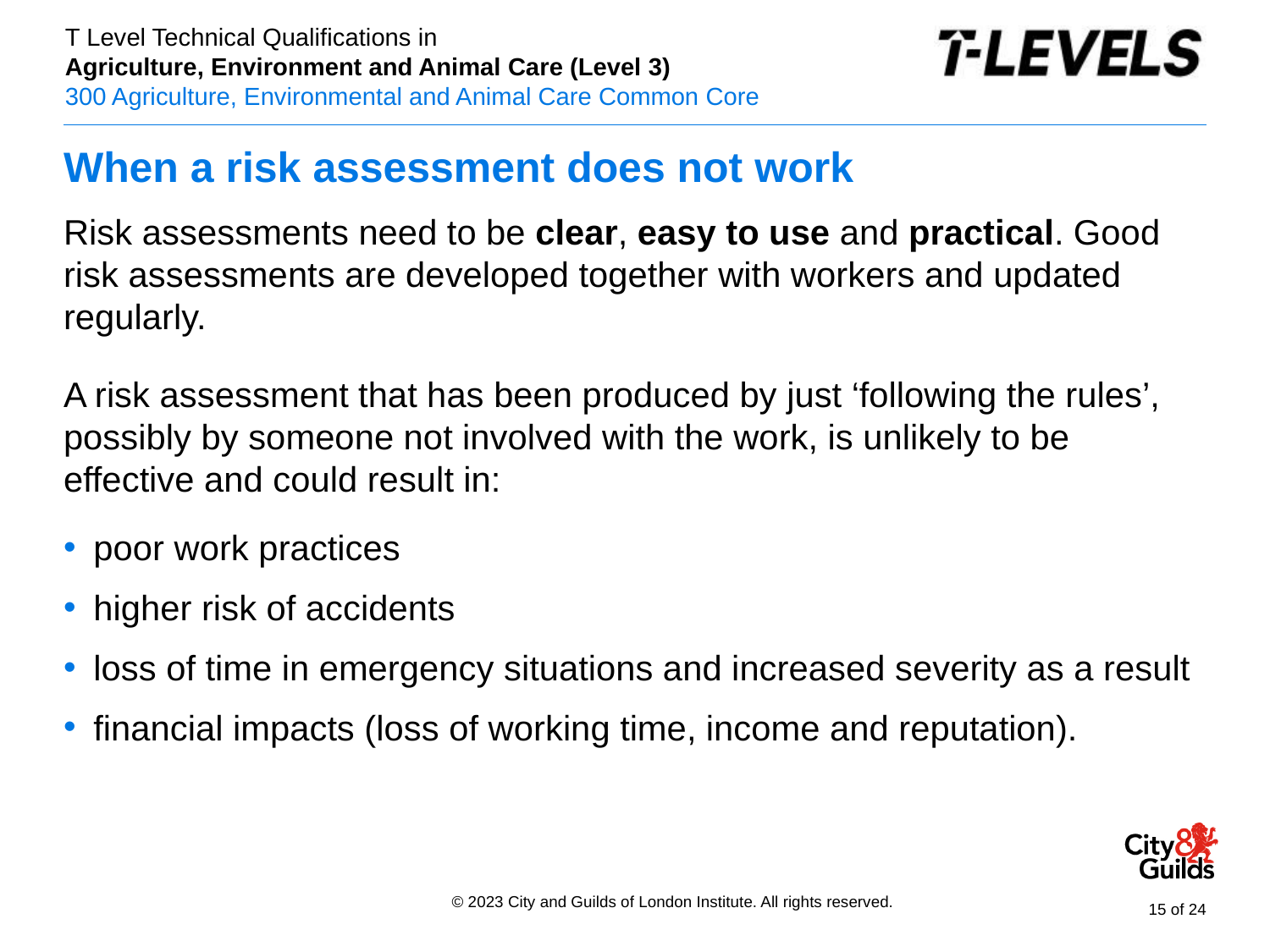

# When a risk assessment does not work
Risk assessments need to be clear, easy to use and practical. Good risk assessments are developed together with workers and updated regularly.
A risk assessment that has been produced by just ‘following the rules’, possibly by someone not involved with the work, is unlikely to be effective and could result in:
poor work practices
higher risk of accidents
loss of time in emergency situations and increased severity as a result
financial impacts (loss of working time, income and reputation).